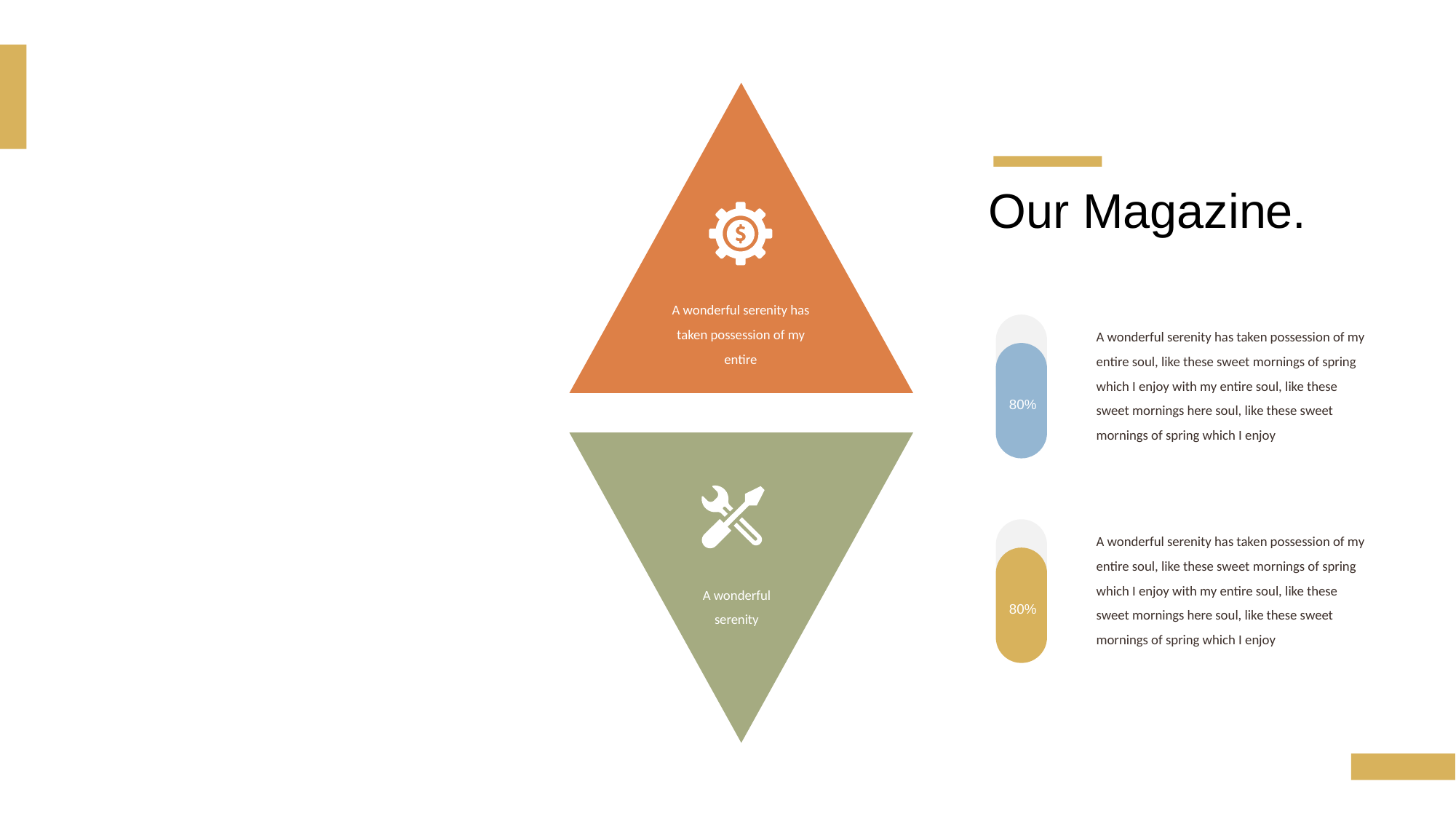

Our Magazine.

A wonderful serenity has taken possession of my entire

A wonderful serenity has taken possession of my entire soul, like these sweet mornings of spring which I enjoy with my entire soul, like these sweet mornings here soul, like these sweet mornings of spring which I enjoy
80%

A wonderful serenity has taken possession of my entire soul, like these sweet mornings of spring which I enjoy with my entire soul, like these sweet mornings here soul, like these sweet mornings of spring which I enjoy
A wonderful serenity
80%